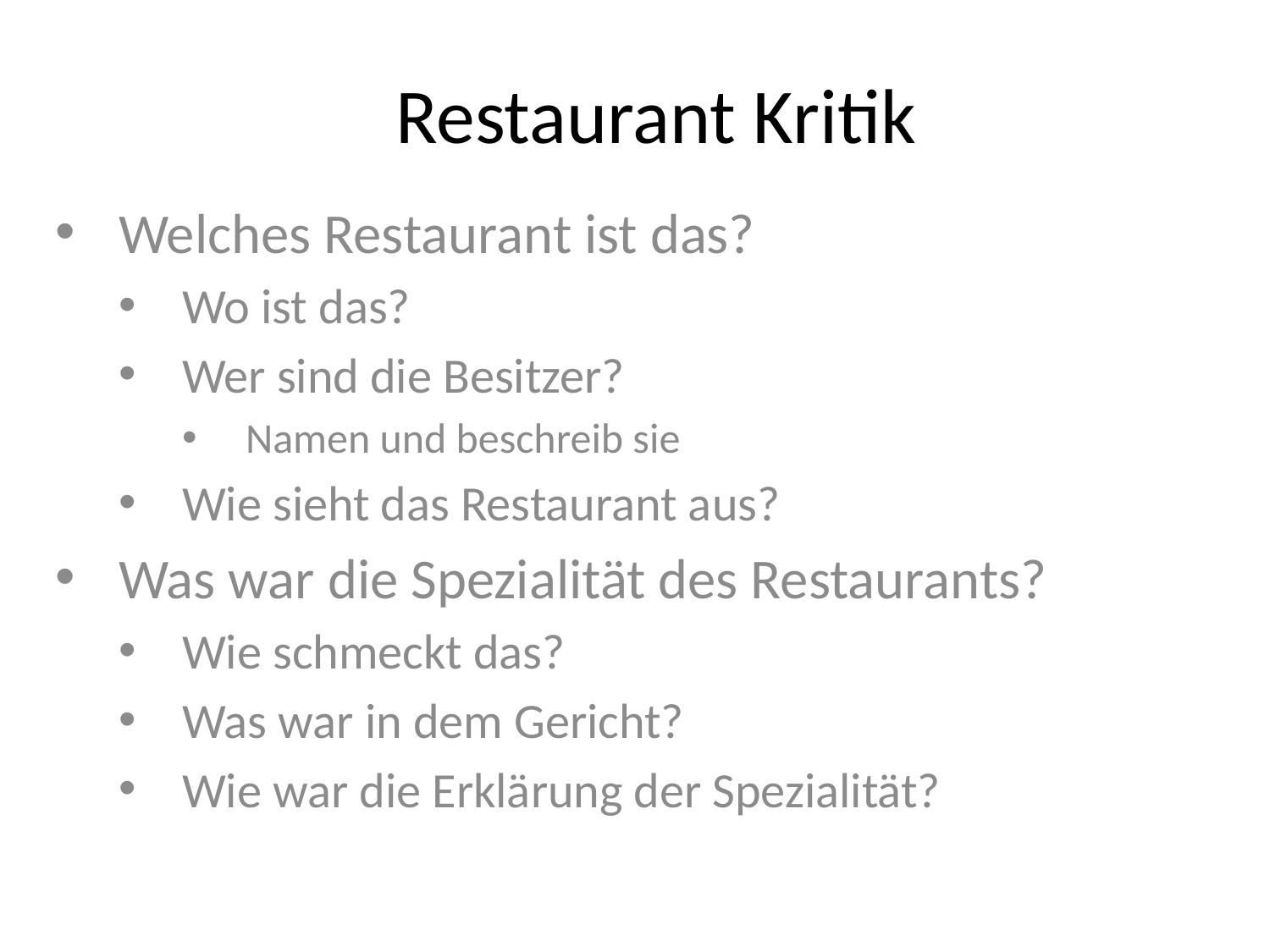

# Restaurant Kritik
Welches Restaurant ist das?
Wo ist das?
Wer sind die Besitzer?
Namen und beschreib sie
Wie sieht das Restaurant aus?
Was war die Spezialität des Restaurants?
Wie schmeckt das?
Was war in dem Gericht?
Wie war die Erklärung der Spezialität?